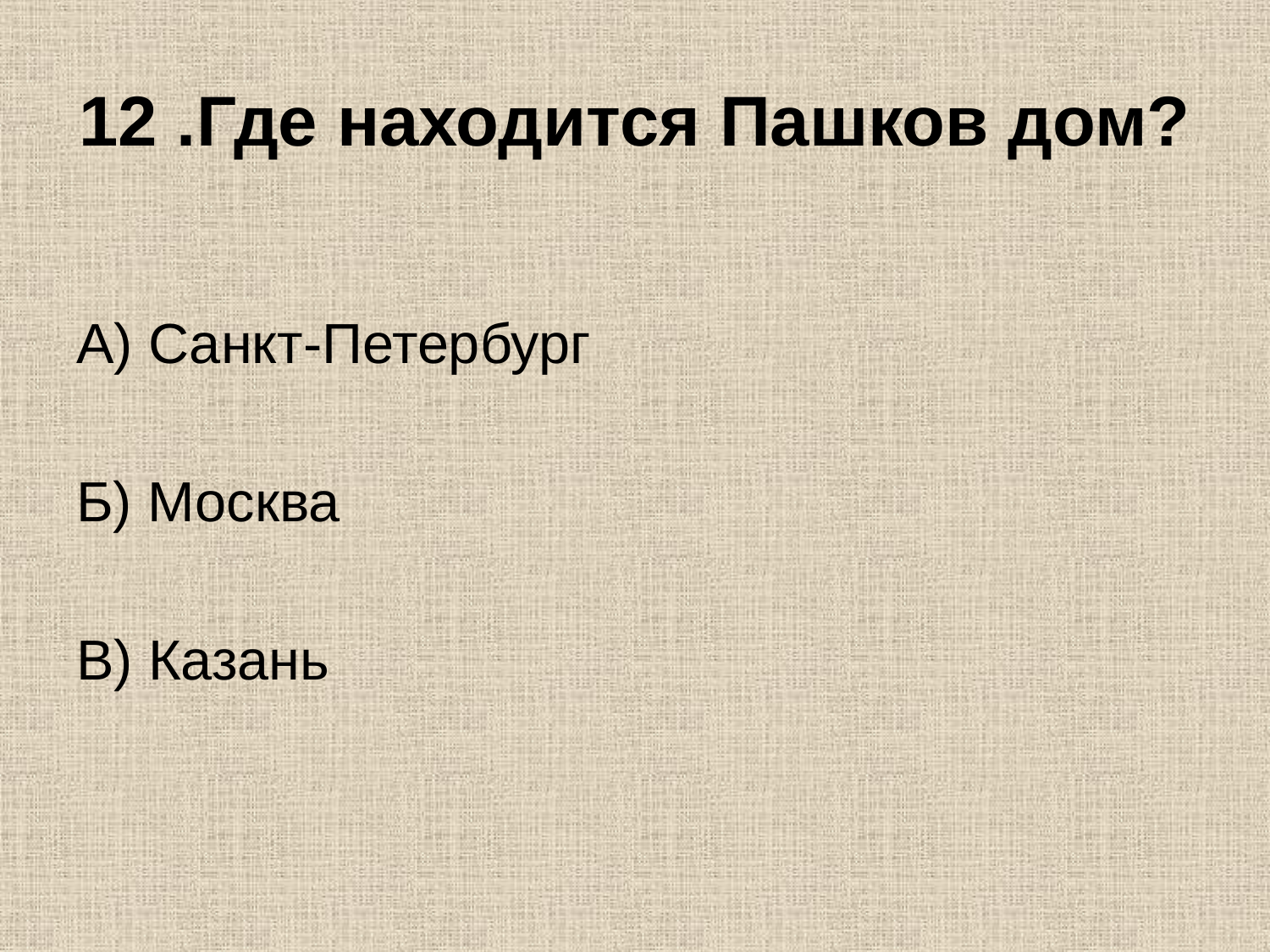

# 12 .Где находится Пашков дом?

А) Санкт-Петербург

Б) Москва

В) Казань